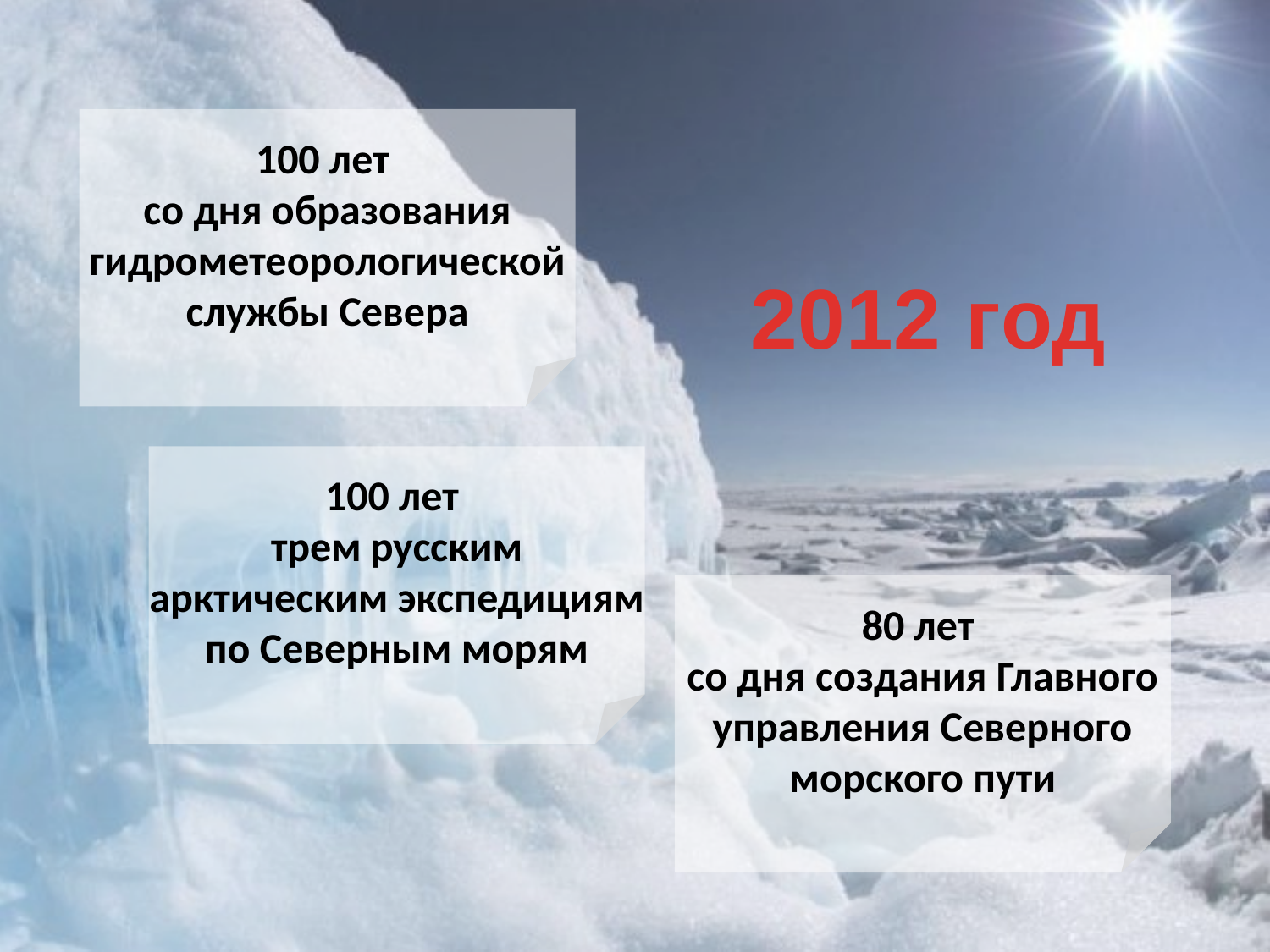

100 лет
со дня образования гидрометеорологической службы Севера
# 2012 год
100 лет
трем русским арктическим экспедициям по Северным морям
80 лет
со дня создания Главного управления Северного морского пути